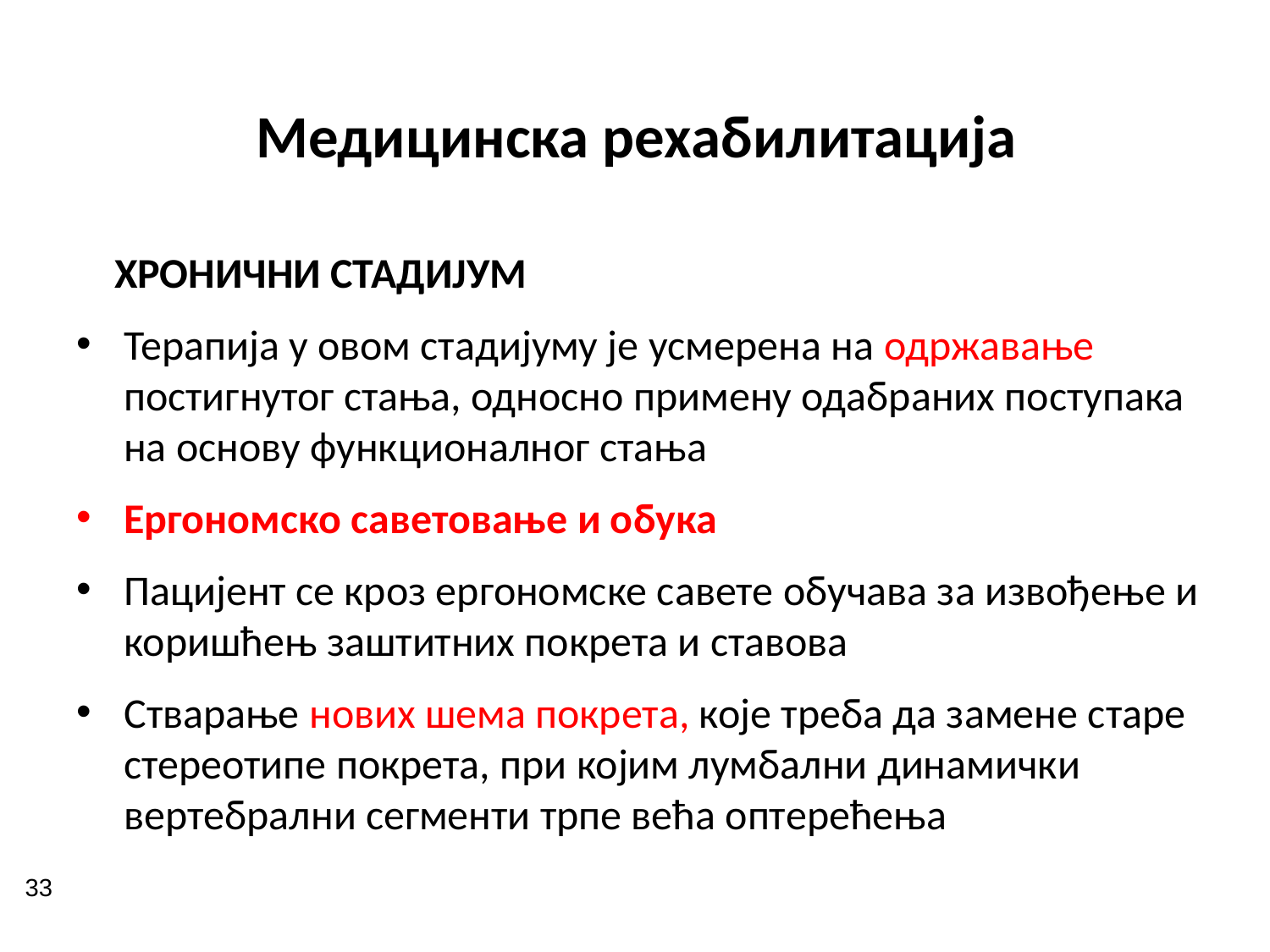

# Медицинска рехабилитација
ХРОНИЧНИ СТАДИЈУМ
Терапија у овом стадијуму је усмерена на одржавање постигнутог стања, односно примену одабраних поступака на основу функционалног стања
Ергономско саветовање и обука
Пацијент се кроз ергономске савете обучава за извођење и коришћењ заштитних покрета и ставова
Стварање нових шема покрета, које треба да замене старе стереотипе покрета, при којим лумбални динамички вертебрални сегменти трпе већа оптерећења
33